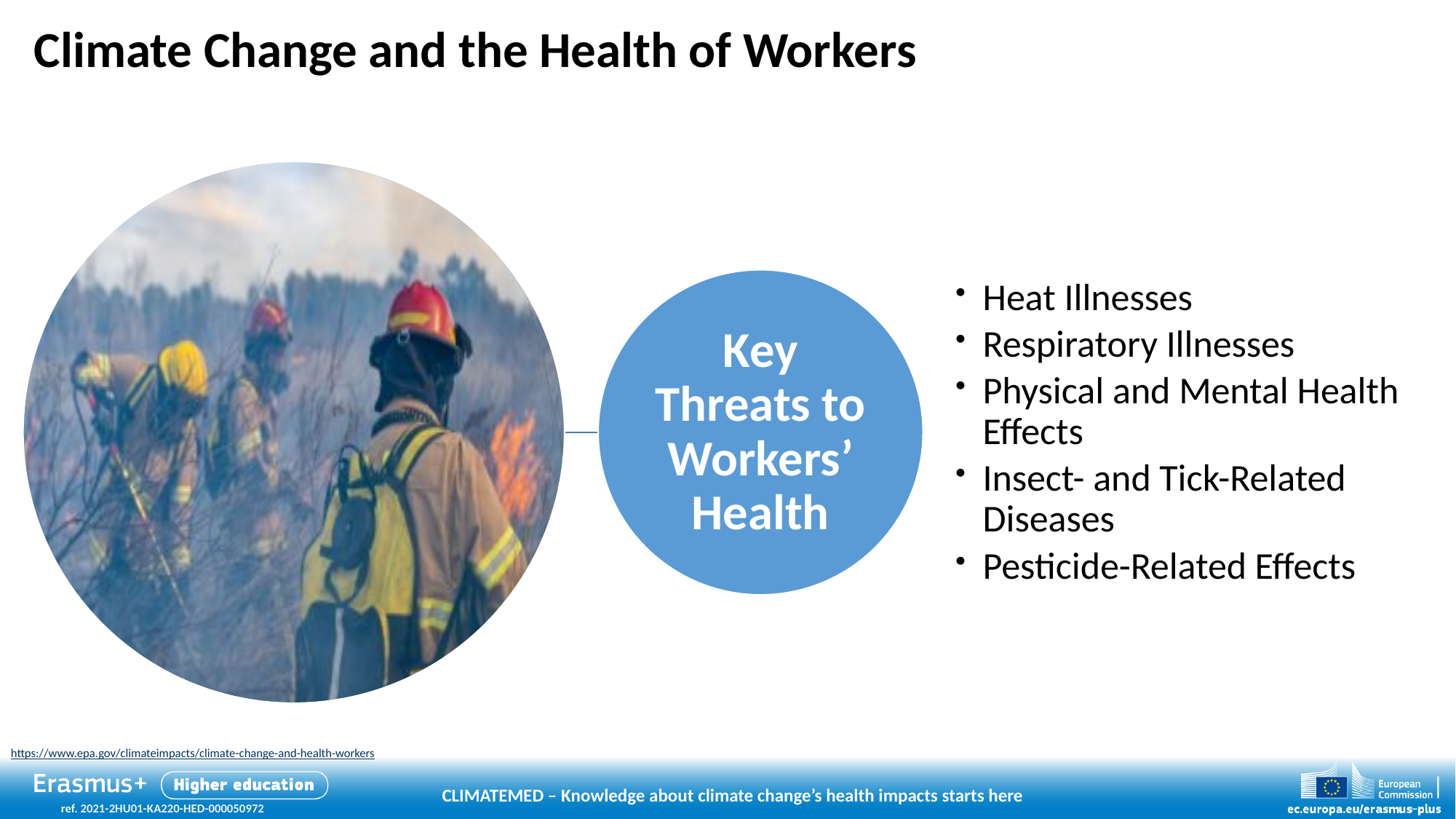

# Climate Change and the Health of Workers

Key Threats to Workers’ Health
Heat Illnesses
Respiratory Illnesses
Physical and Mental Health Effects
Insect- and Tick-Related Diseases
Pesticide-Related Effects

https://www.epa.gov/climateimpacts/climate-change-and-health-workers